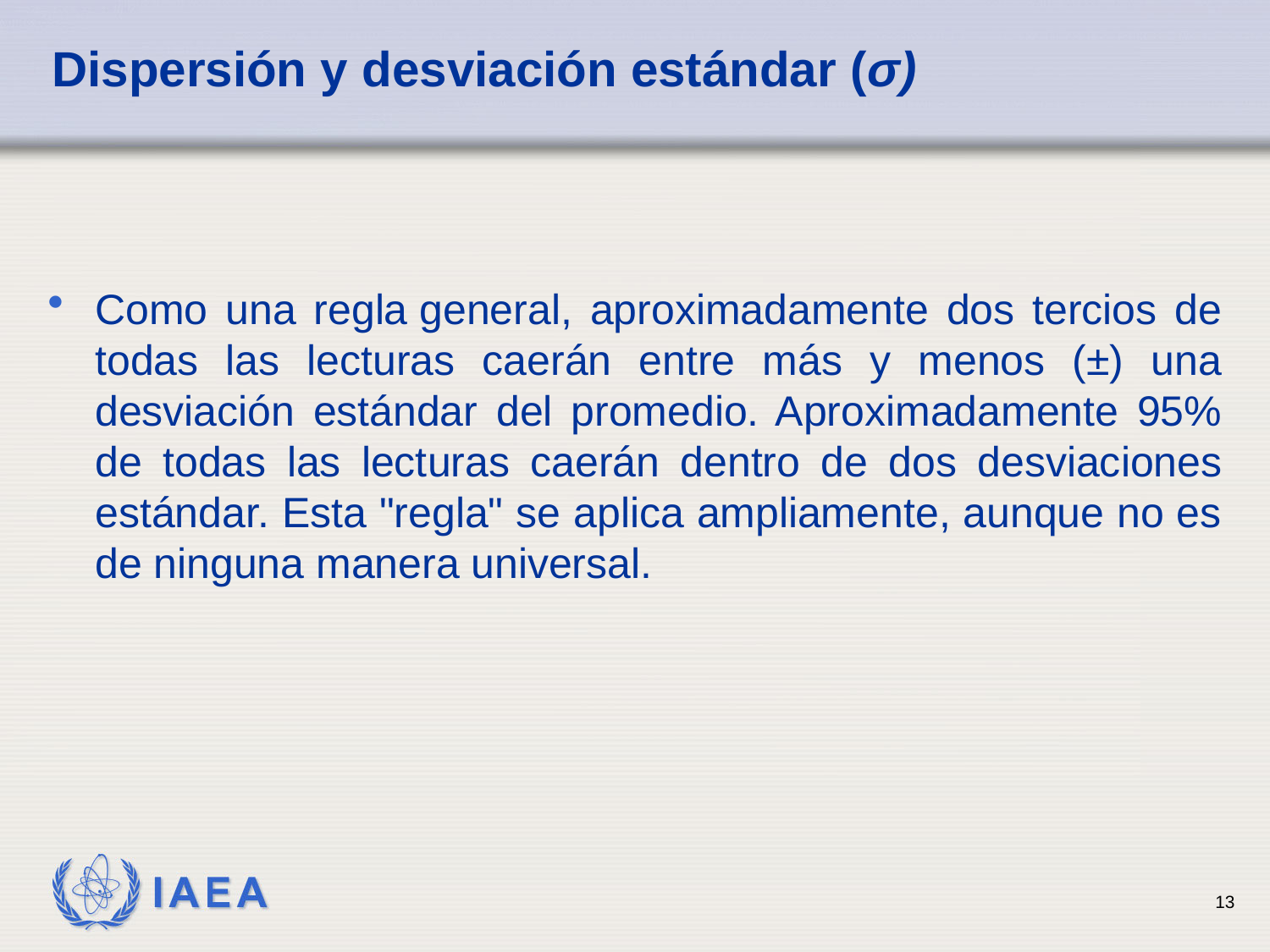

# Dispersión y desviación estándar (σ)
Como una regla general, aproximadamente dos tercios de todas las lecturas caerán entre más y menos (±) una desviación estándar del promedio. Aproximadamente 95% de todas las lecturas caerán dentro de dos desviaciones estándar. Esta "regla" se aplica ampliamente, aunque no es de ninguna manera universal.
13